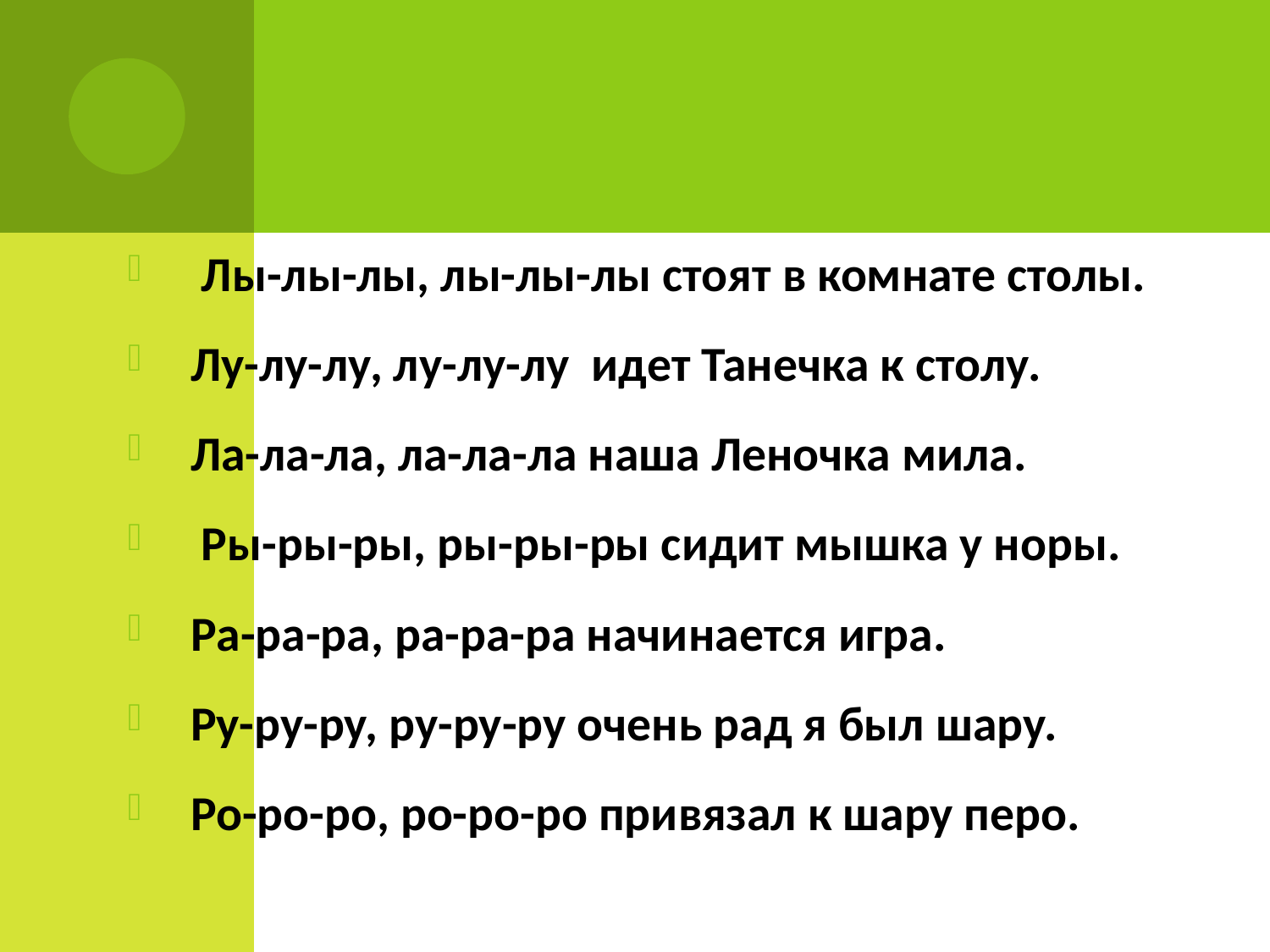

Лы-лы-лы, лы-лы-лы стоят в комнате столы.
Лу-лу-лу, лу-лу-лу  идет Танечка к столу.
Ла-ла-ла, ла-ла-ла наша Леночка мила.
 Ры-ры-ры, ры-ры-ры сидит мышка у норы.
Ра-ра-ра, ра-ра-ра начинается игра.
Ру-ру-ру, ру-ру-ру очень рад я был шару.
Ро-ро-ро, ро-ро-ро привязал к шару перо.